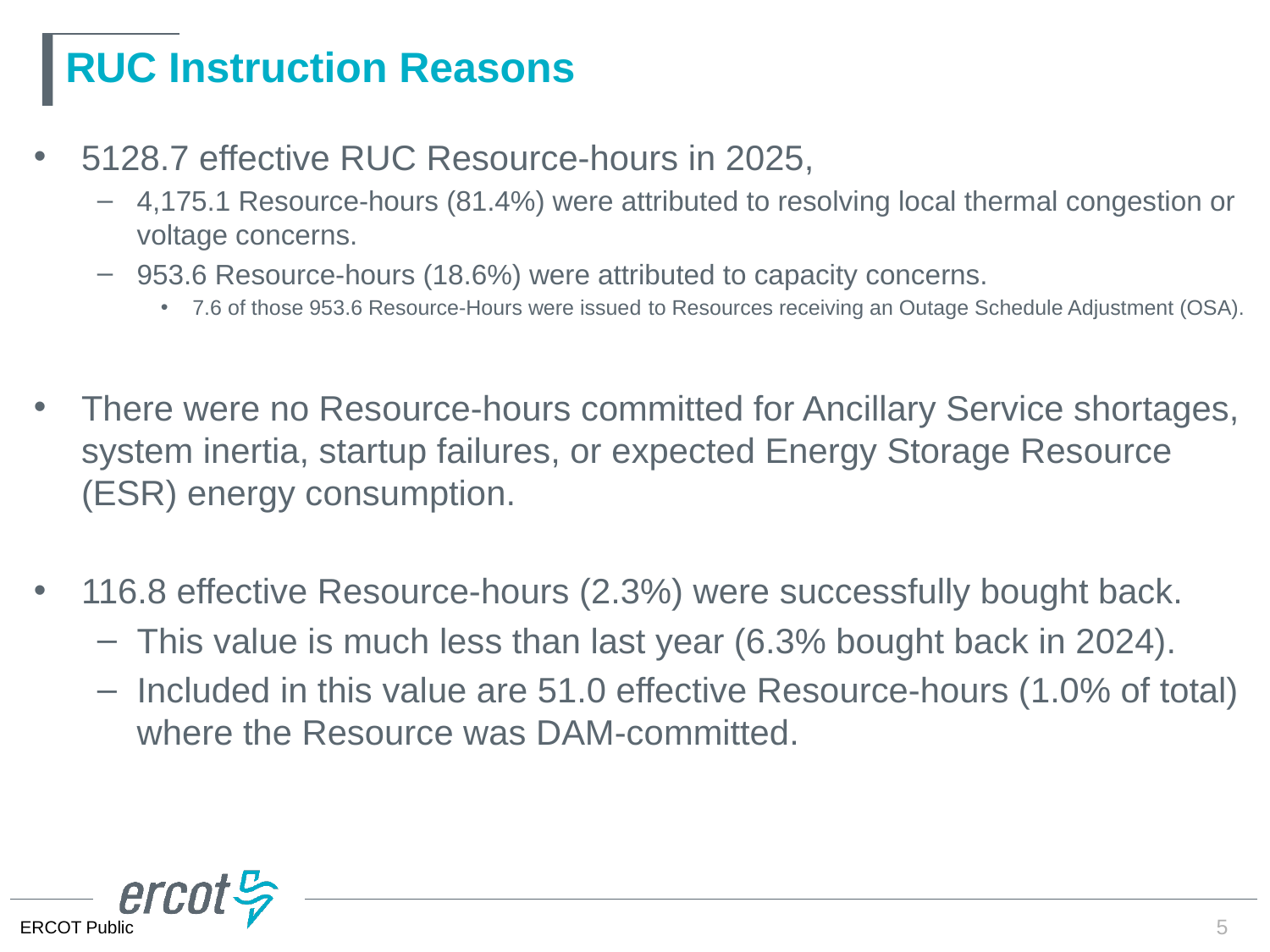

# RUC Instruction Reasons
5128.7 effective RUC Resource-hours in 2025,
4,175.1 Resource-hours (81.4%) were attributed to resolving local thermal congestion or voltage concerns.
953.6 Resource-hours (18.6%) were attributed to capacity concerns.
7.6 of those 953.6 Resource-Hours were issued to Resources receiving an Outage Schedule Adjustment (OSA).

There were no Resource-hours committed for Ancillary Service shortages, system inertia, startup failures, or expected Energy Storage Resource (ESR) energy consumption.

116.8 effective Resource-hours (2.3%) were successfully bought back.
This value is much less than last year (6.3% bought back in 2024).
Included in this value are 51.0 effective Resource-hours (1.0% of total) where the Resource was DAM-committed.
5